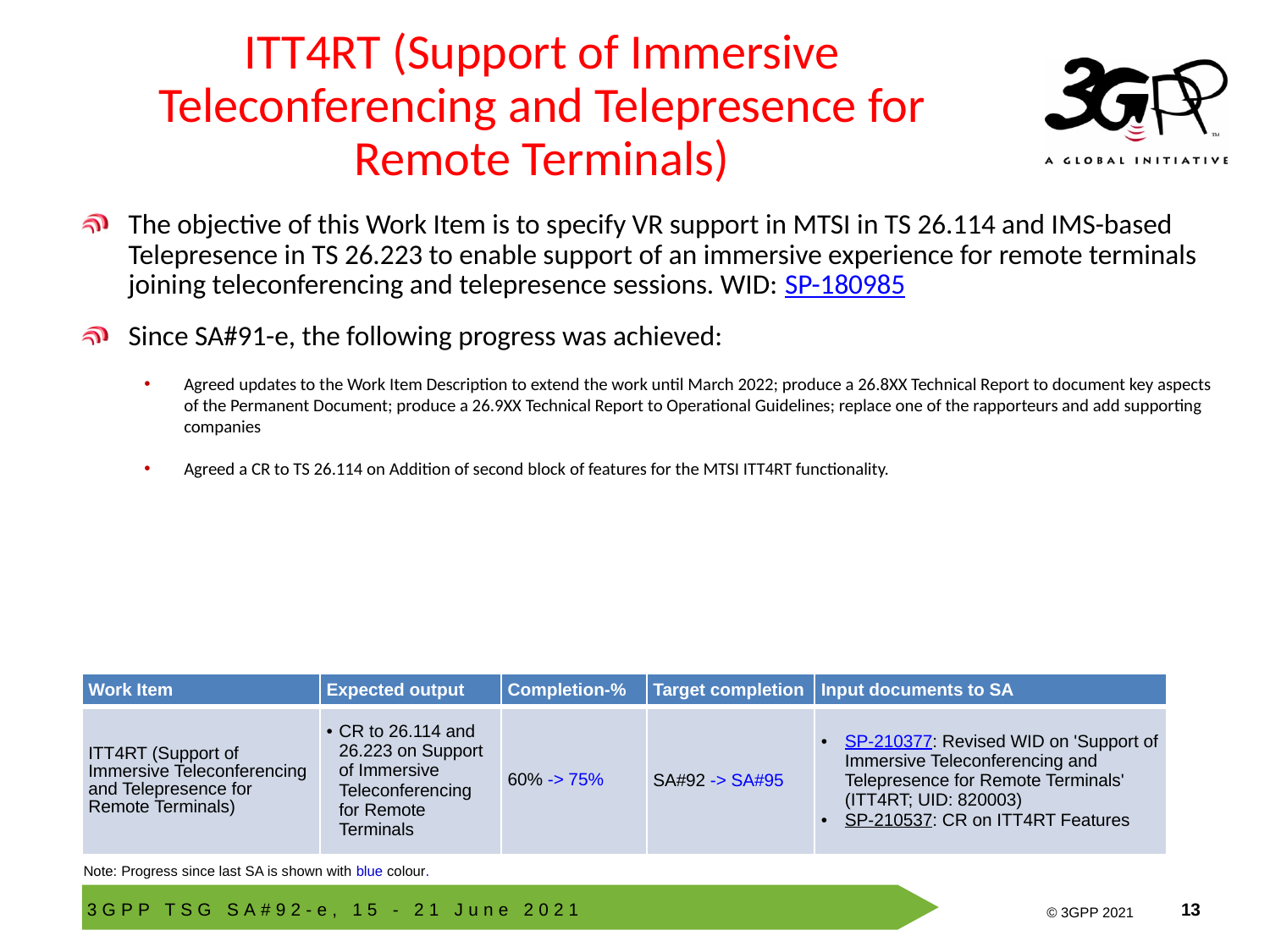

# ITT4RT (Support of Immersive Teleconferencing and Telepresence for Remote Terminals)
The objective of this Work Item is to specify VR support in MTSI in TS 26.114 and IMS-based Telepresence in TS 26.223 to enable support of an immersive experience for remote terminals joining teleconferencing and telepresence sessions. WID: SP-180985
Since SA#91-e, the following progress was achieved:
Agreed updates to the Work Item Description to extend the work until March 2022; produce a 26.8XX Technical Report to document key aspects of the Permanent Document; produce a 26.9XX Technical Report to Operational Guidelines; replace one of the rapporteurs and add supporting companies
Agreed a CR to TS 26.114 on Addition of second block of features for the MTSI ITT4RT functionality.

| Work Item | Expected output | Completion-% | Target completion | Input documents to SA |
| --- | --- | --- | --- | --- |
| ITT4RT (Support of Immersive Teleconferencing and Telepresence for Remote Terminals) | CR to 26.114 and 26.223 on Support of Immersive Teleconferencing for Remote Terminals | 60% -> 75% | SA#92 -> SA#95 | SP-210377: Revised WID on 'Support of Immersive Teleconferencing and Telepresence for Remote Terminals' (ITT4RT; UID: 820003) SP-210537: CR on ITT4RT Features |
Note: Progress since last SA is shown with blue colour.